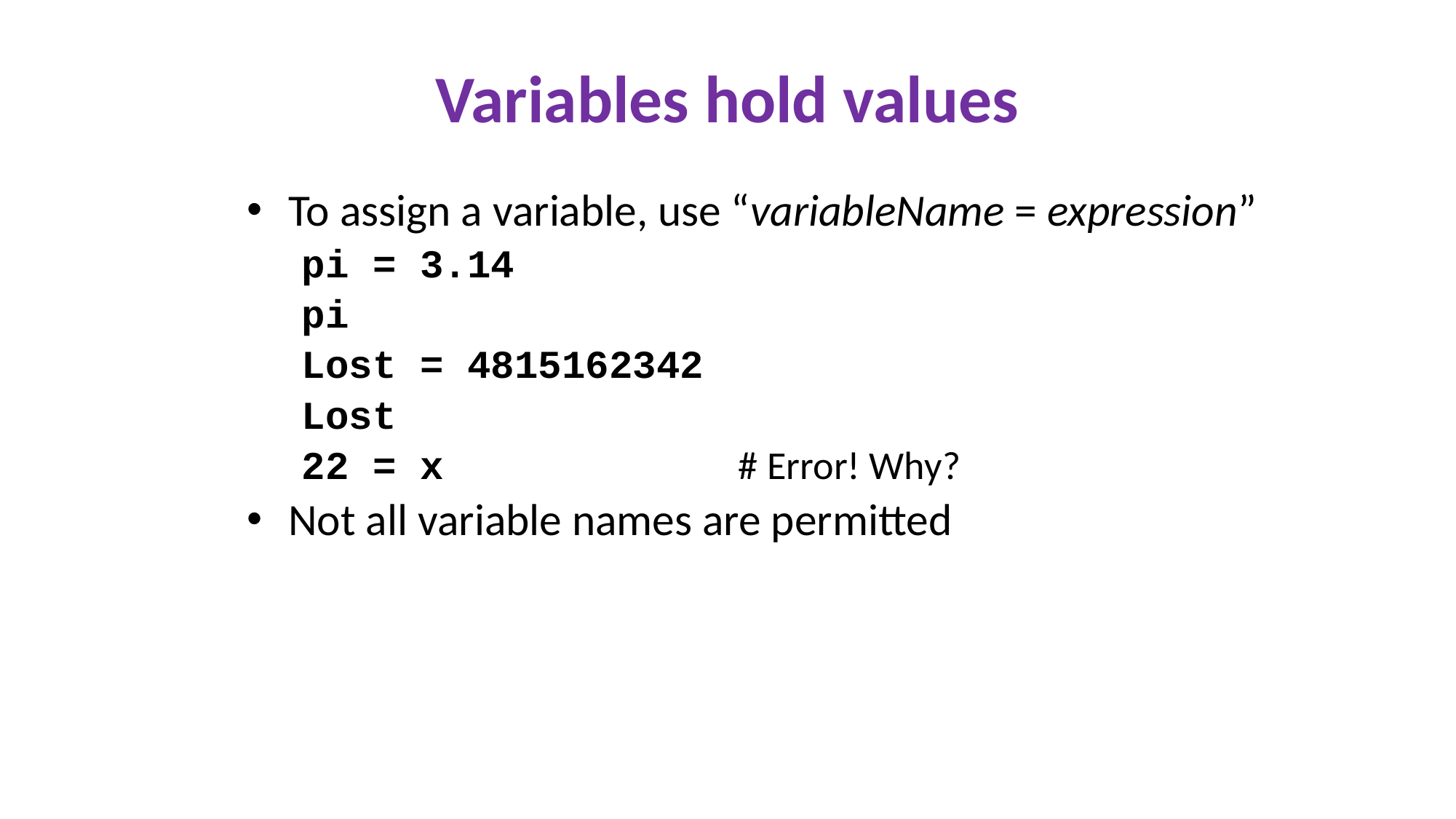

# Variables hold values
To assign a variable, use “variableName = expression”
pi = 3.14
pi
Lost = 4815162342
Lost
22 = x			# Error! Why?
Not all variable names are permitted